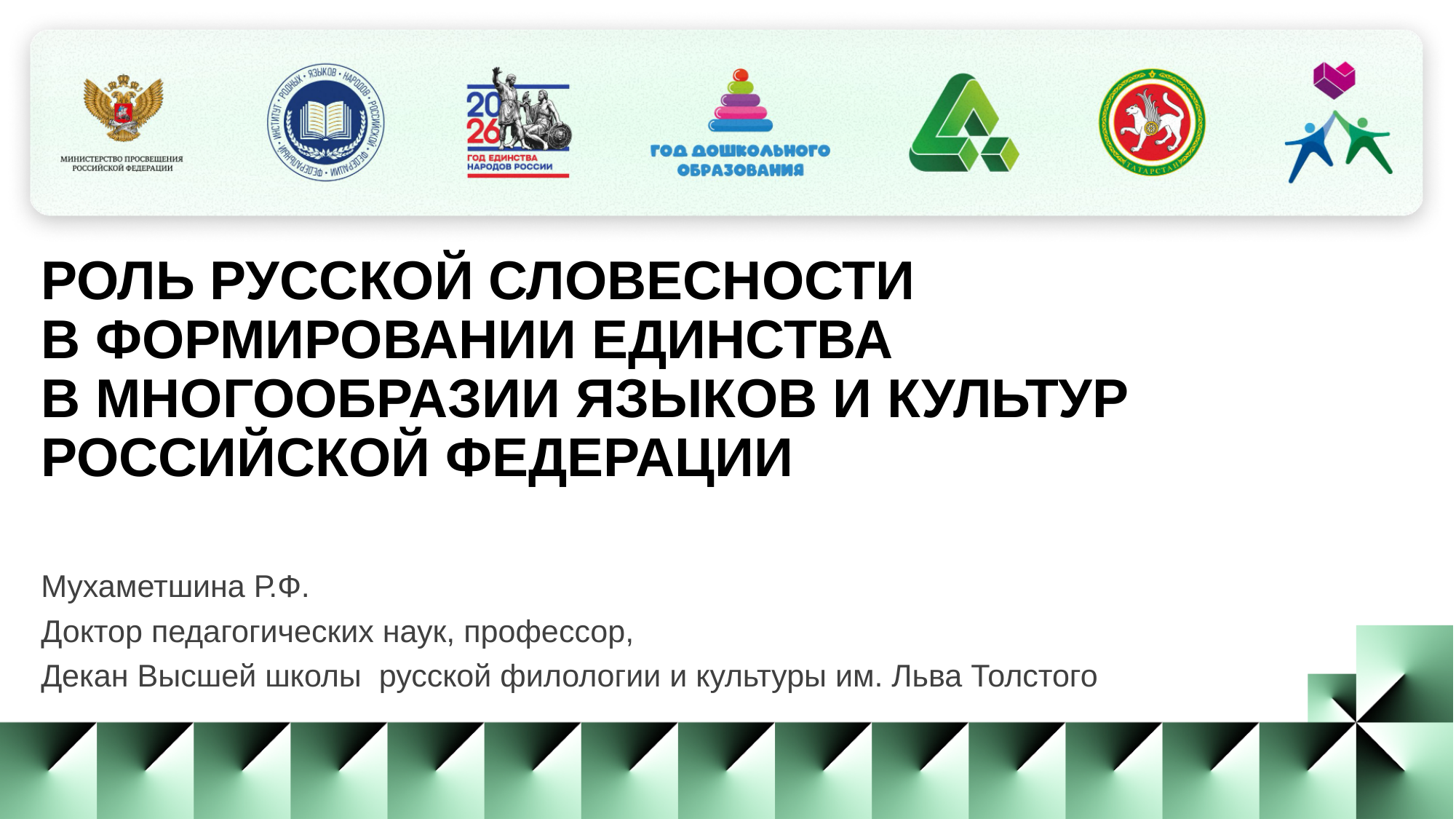

РОЛЬ РУССКОЙ СЛОВЕСНОСТИ
В ФОРМИРОВАНИИ ЕДИНСТВА
В МНОГООБРАЗИИ ЯЗЫКОВ И КУЛЬТУР РОССИЙСКОЙ ФЕДЕРАЦИИ
Мухаметшина Р.Ф.
Доктор педагогических наук, профессор,
Декан Высшей школы  русской филологии и культуры им. Льва Толстого